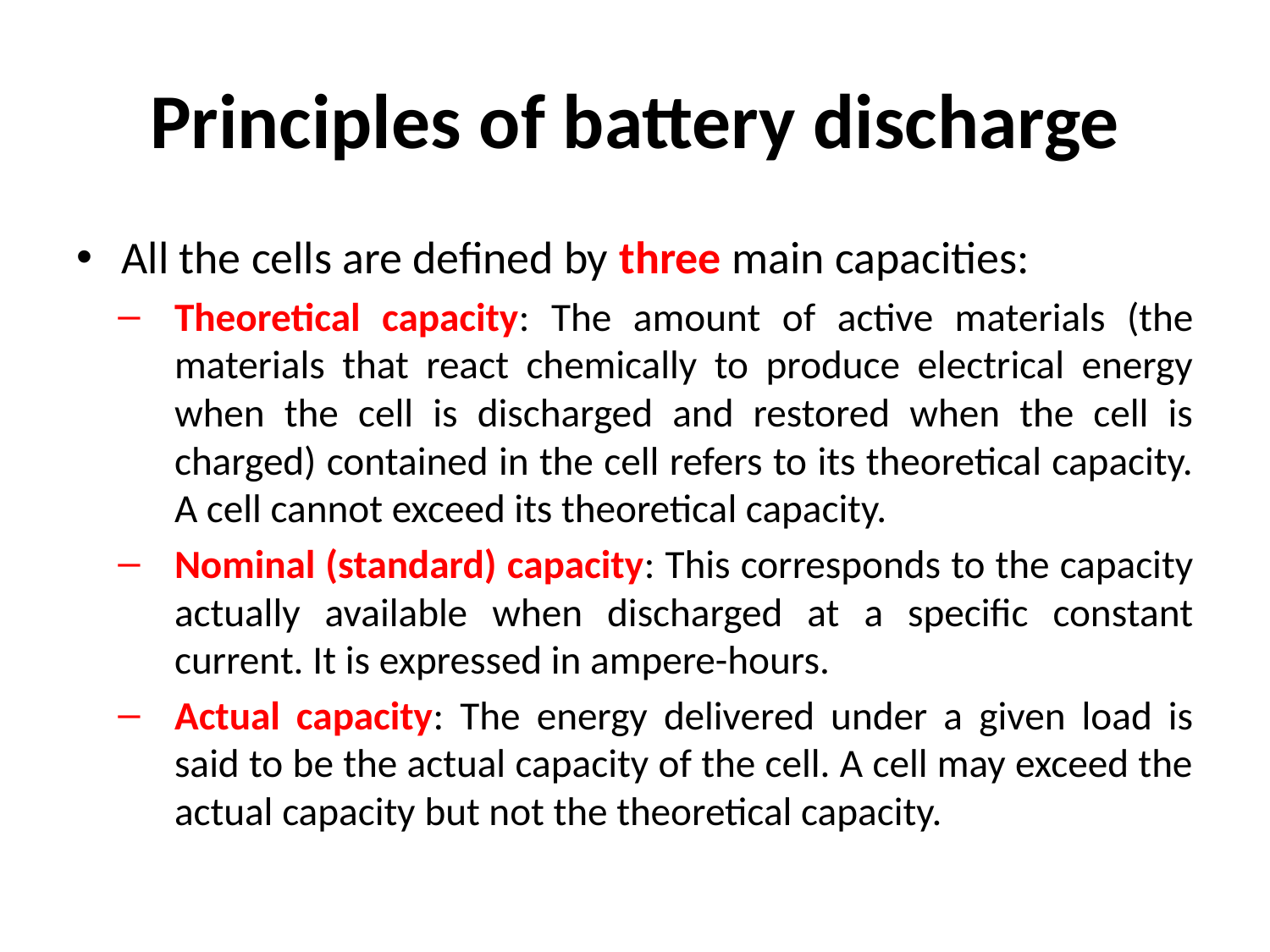

# Principles of battery discharge
All the cells are defined by three main capacities:
Theoretical capacity: The amount of active materials (the materials that react chemically to produce electrical energy when the cell is discharged and restored when the cell is charged) contained in the cell refers to its theoretical capacity. A cell cannot exceed its theoretical capacity.
Nominal (standard) capacity: This corresponds to the capacity actually available when discharged at a specific constant current. It is expressed in ampere-hours.
Actual capacity: The energy delivered under a given load is said to be the actual capacity of the cell. A cell may exceed the actual capacity but not the theoretical capacity.